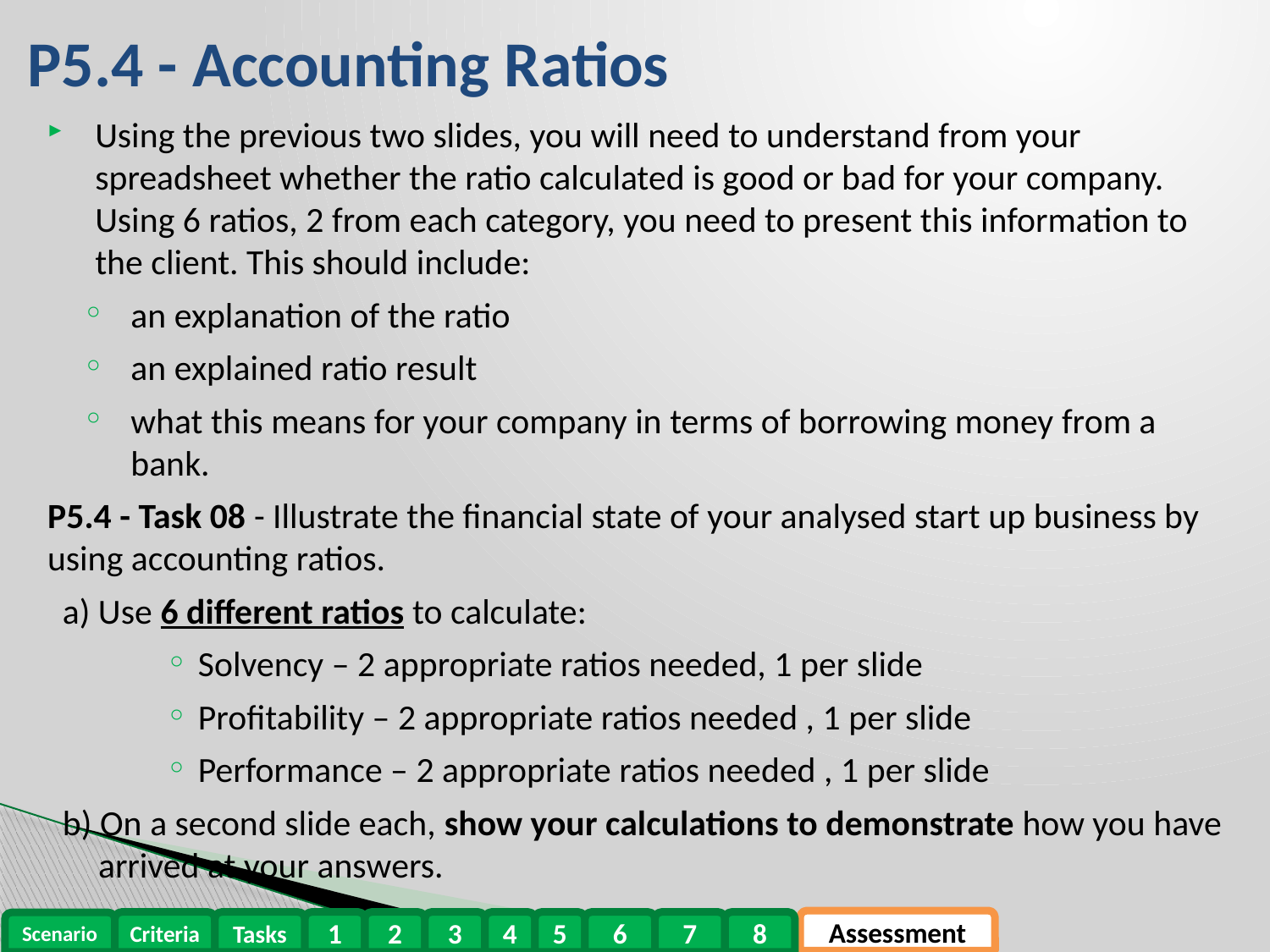

P5.4 - Accounting Ratios
Using the previous two slides, you will need to understand from your spreadsheet whether the ratio calculated is good or bad for your company. Using 6 ratios, 2 from each category, you need to present this information to the client. This should include:
an explanation of the ratio
an explained ratio result
what this means for your company in terms of borrowing money from a bank.
P5.4 - Task 08 - Illustrate the financial state of your analysed start up business by using accounting ratios.
a) Use 6 different ratios to calculate:
Solvency – 2 appropriate ratios needed, 1 per slide
Profitability – 2 appropriate ratios needed , 1 per slide
Performance – 2 appropriate ratios needed , 1 per slide
b) On a second slide each, show your calculations to demonstrate how you have arrived at your answers.